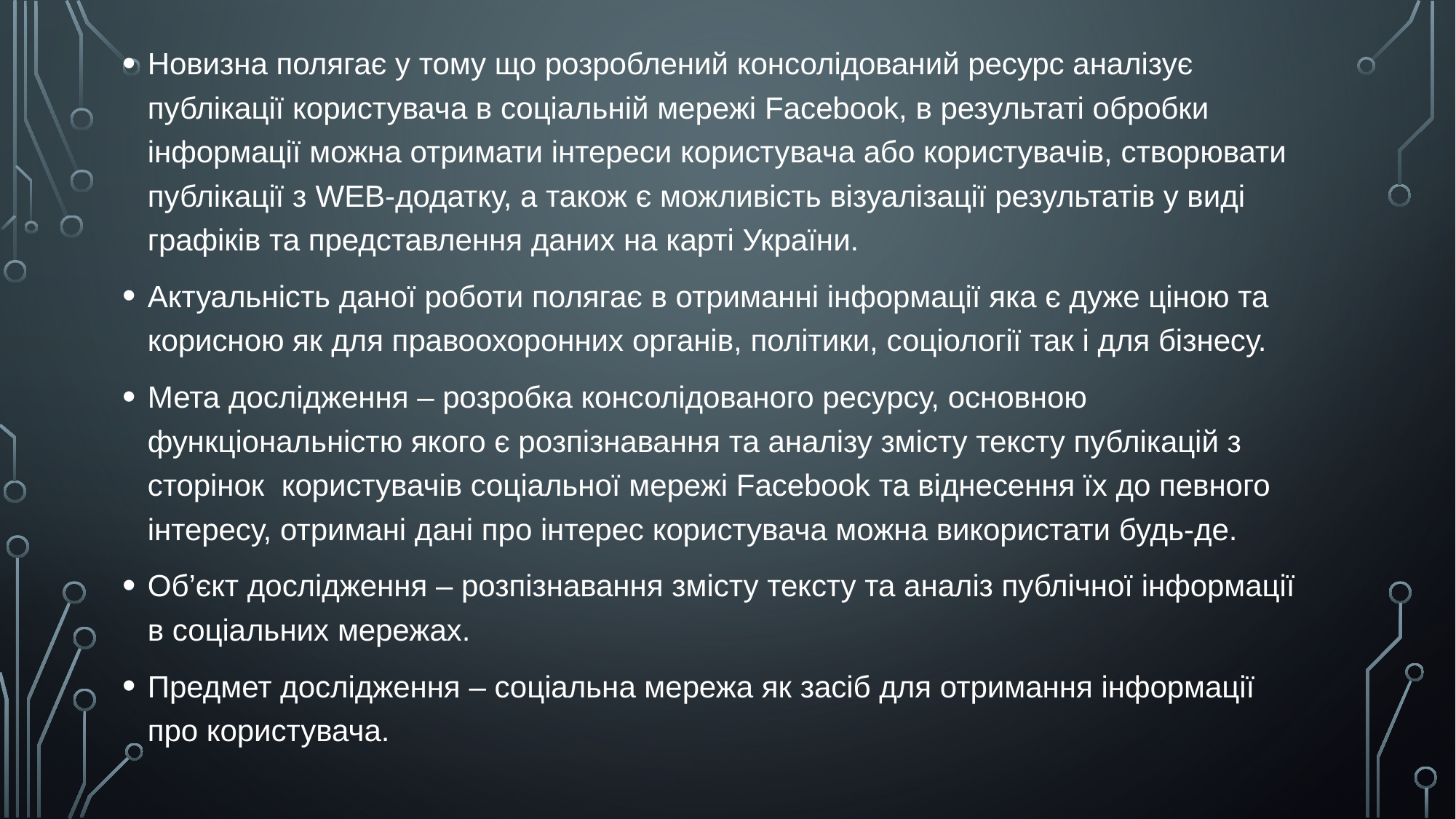

Новизна полягає у тому що розроблений консолідований ресурс аналізує публікації користувача в соціальній мережі Facebook, в результаті обробки інформації можна отримати інтереси користувача або користувачів, створювати публікації з WEB-додатку, а також є можливість візуалізації результатів у виді графіків та представлення даних на карті України.
Актуальність даної роботи полягає в отриманні інформації яка є дуже ціною та корисною як для правоохоронних органів, політики, соціології так і для бізнесу.
Мета дослідження – розробка консолідованого ресурсу, основною функціональністю якого є розпізнавання та аналізу змісту тексту публікацій з сторінок  користувачів соціальної мережі Facebook та віднесення їх до певного інтересу, отримані дані про інтерес користувача можна використати будь-де.
Об’єкт дослідження – розпізнавання змісту тексту та аналіз публічної інформації  в соціальних мережах.
Предмет дослідження – соціальна мережа як засіб для отримання інформації про користувача.